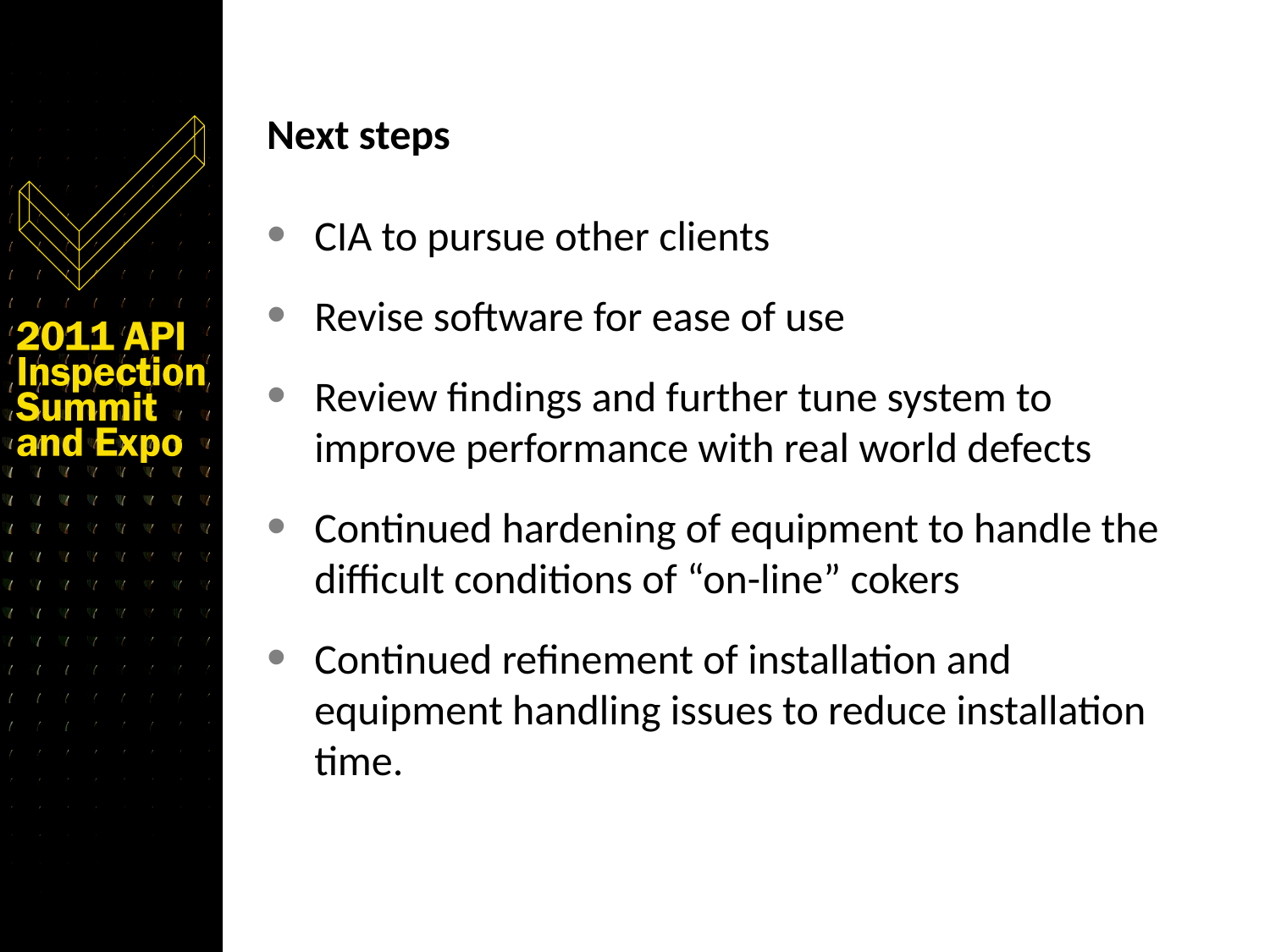

# Next steps
CIA to pursue other clients
Revise software for ease of use
Review findings and further tune system to improve performance with real world defects
Continued hardening of equipment to handle the difficult conditions of “on-line” cokers
Continued refinement of installation and equipment handling issues to reduce installation time.